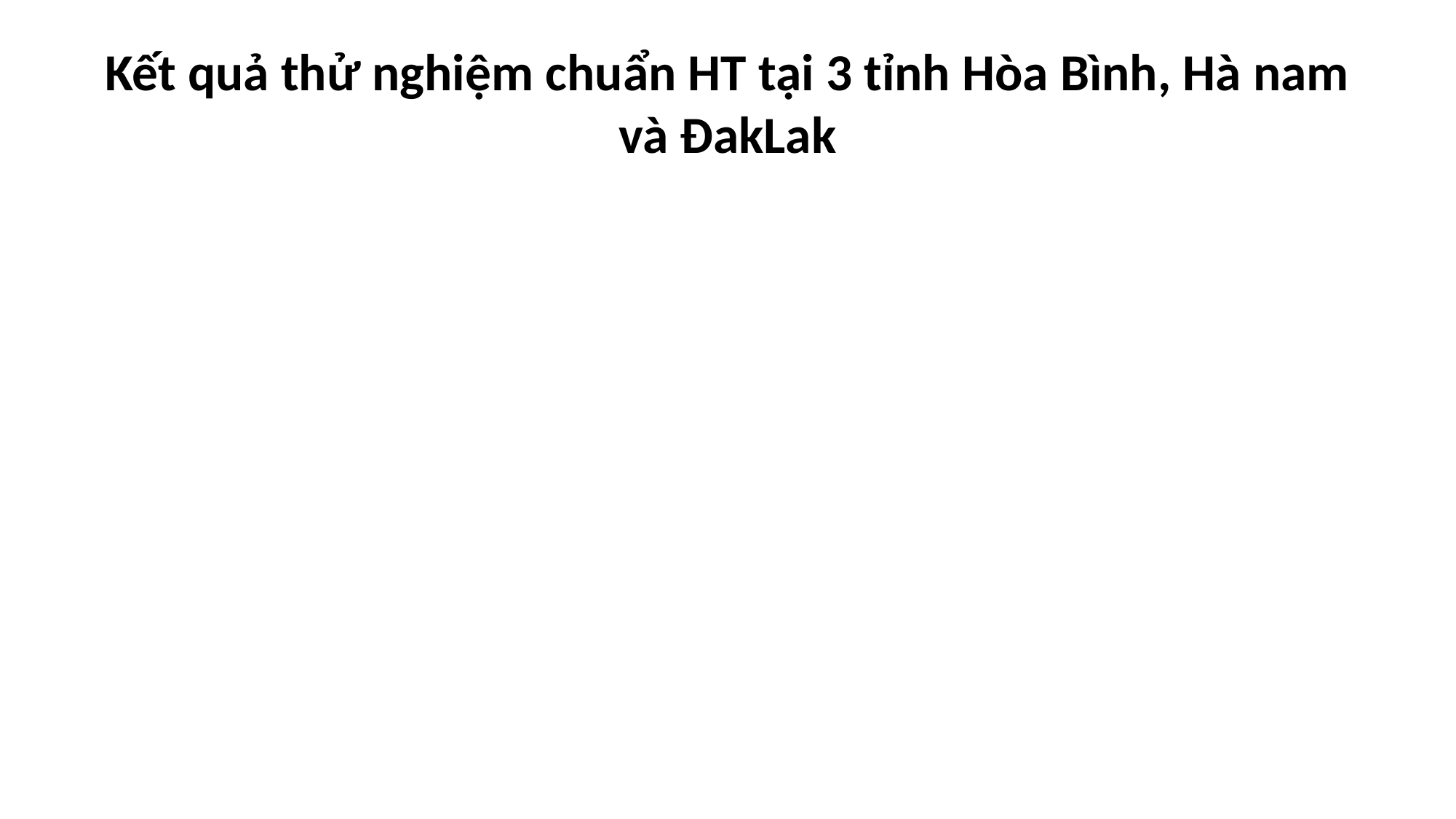

# Kết quả thử nghiệm chuẩn HT tại 3 tỉnh Hòa Bình, Hà nam và ĐakLak